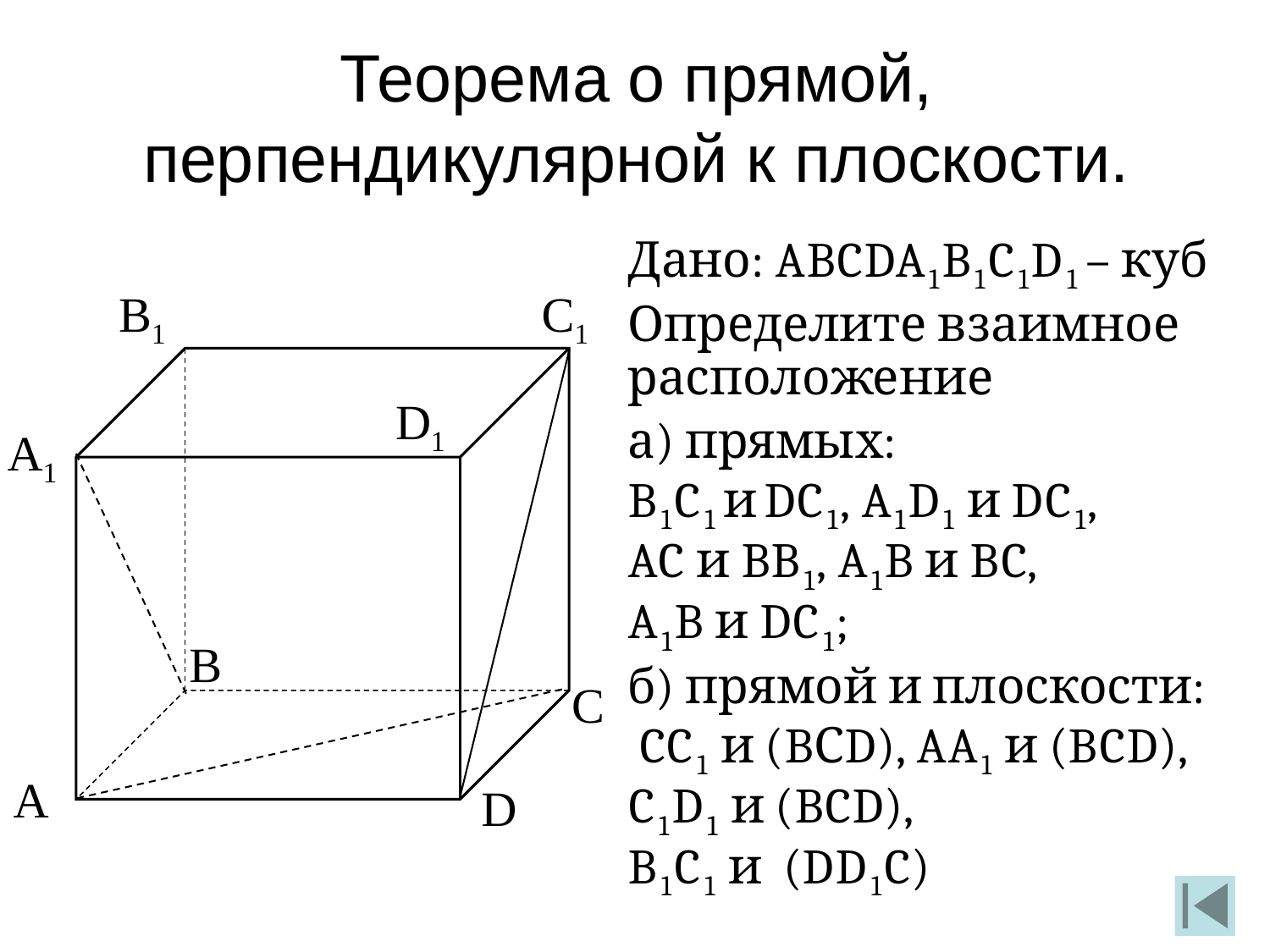

# Теорема о прямой, перпендикулярной к плоскости.
Дано: ABCDA1B1C1D1 – куб
Определите взаимное расположение
а) прямых:
B1C1 и DC1, A1D1 и DC1,
AC и BB1, A1B и BC,
A1B и DC1;
б) прямой и плоскости:
 CC1 и (BСD), AA1 и (BCD),
C1D1 и (BCD),
B1C1 и  (DD1C)
B1
C1

D1
А1
В
С
А
D